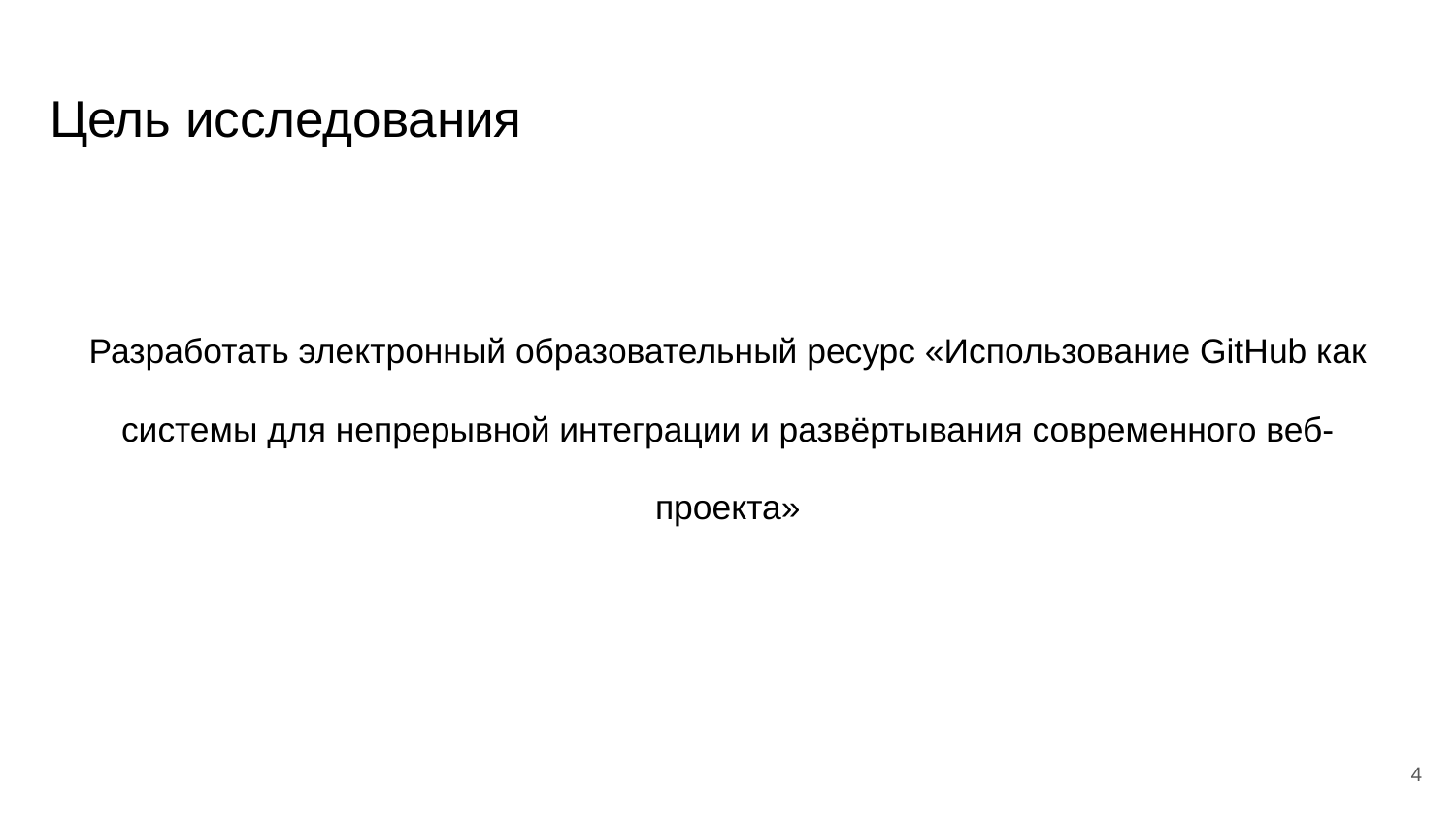

# Цель исследования
Разработать электронный образовательный ресурс «Использование GitHub как системы для непрерывной интеграции и развёртывания современного веб-проекта»
4